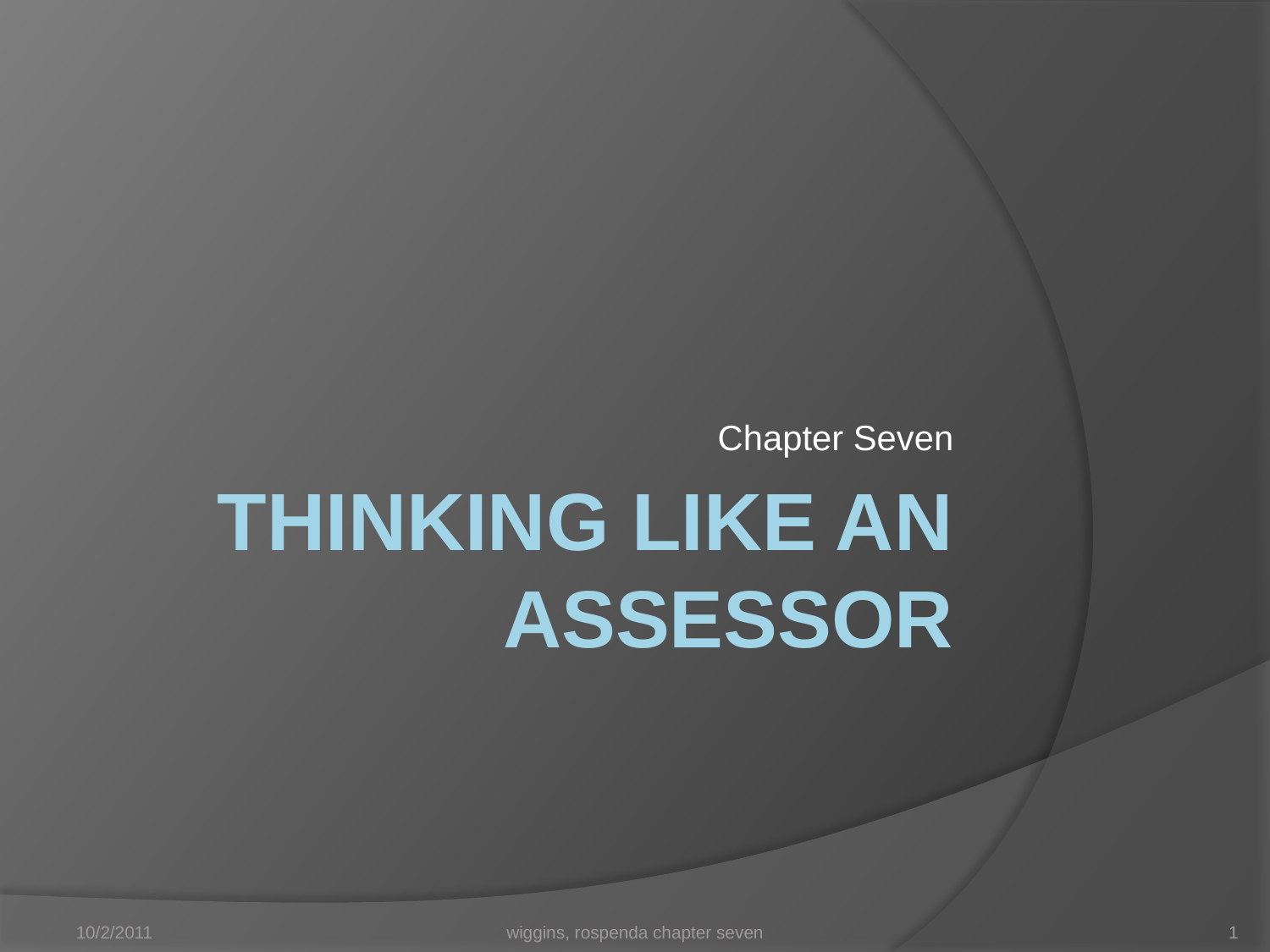

Chapter Seven
# Thinking Like An Assessor
10/2/2011
wiggins, rospenda chapter seven
1